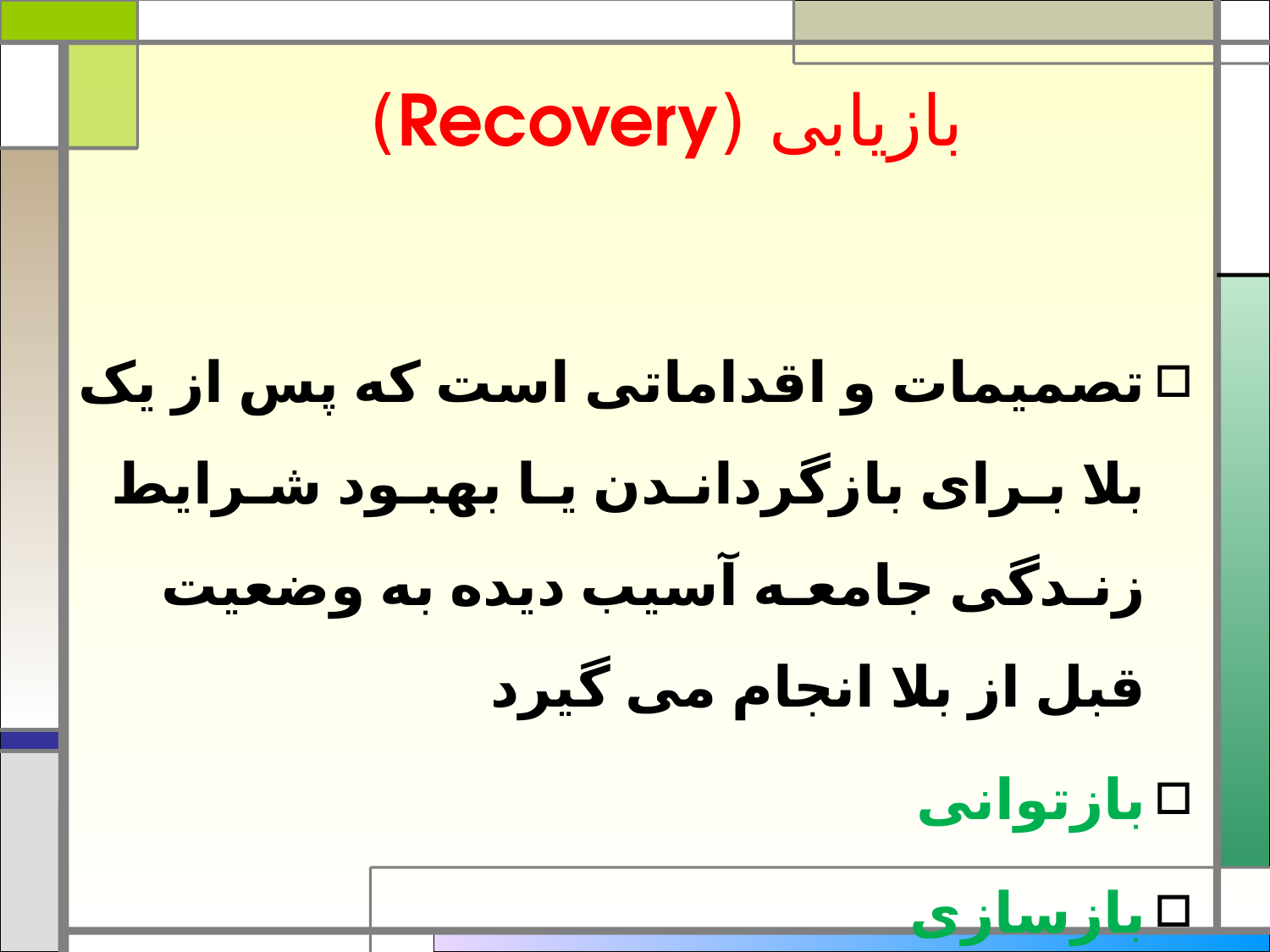

# بازیابی (Recovery)
تصميمات و اقداماتی است که پس از یک بلا بـرای بازگردانـدن یـا بھبـود شـرایط زنـدگی جامعـه آسيب دیده به وضعيت قبل از بلا انجام می گيرد
بازتوانی
بازسازی